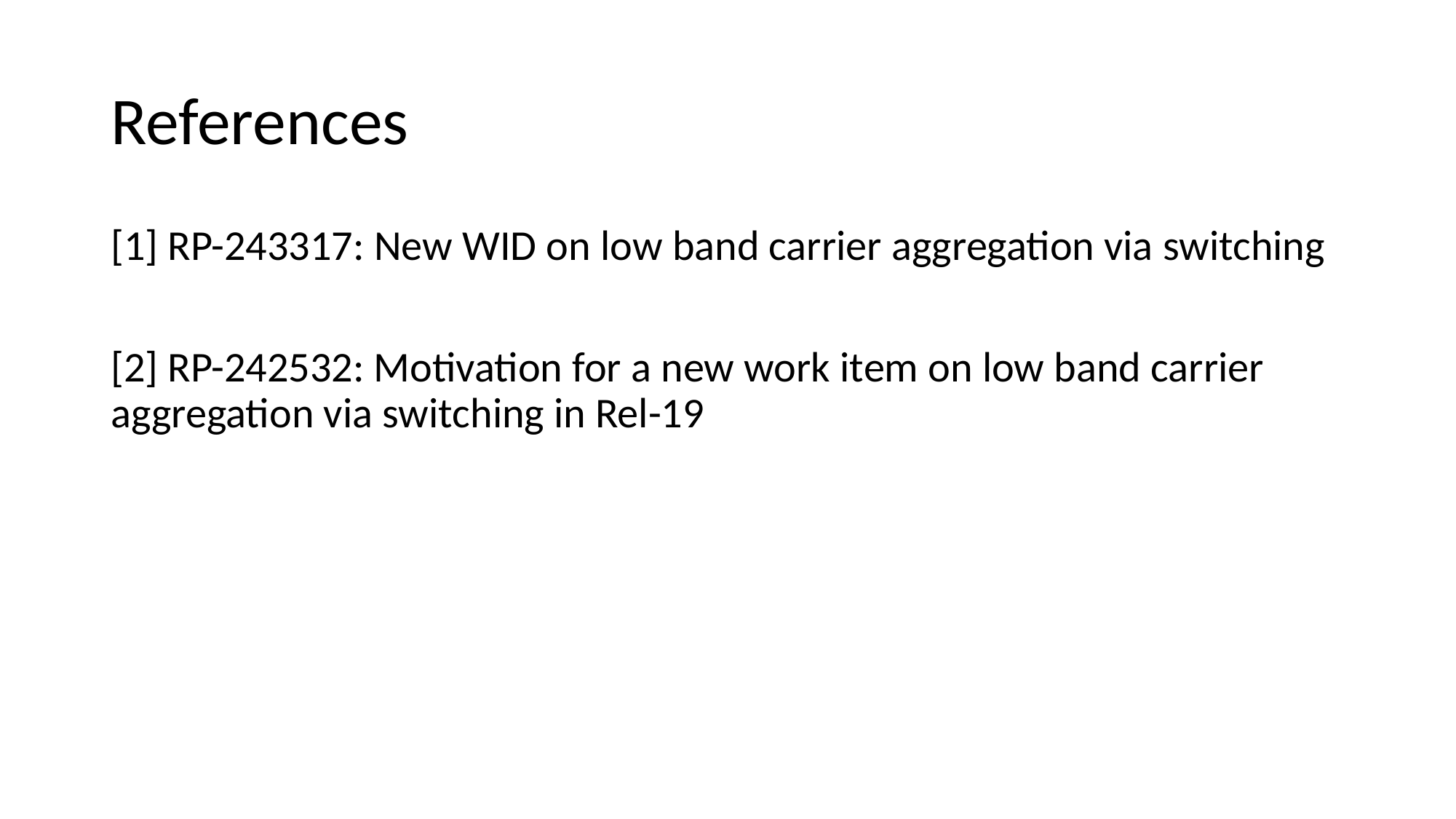

# References
[1] RP-243317: New WID on low band carrier aggregation via switching

[2] RP-242532: Motivation for a new work item on low band carrier aggregation via switching in Rel-19